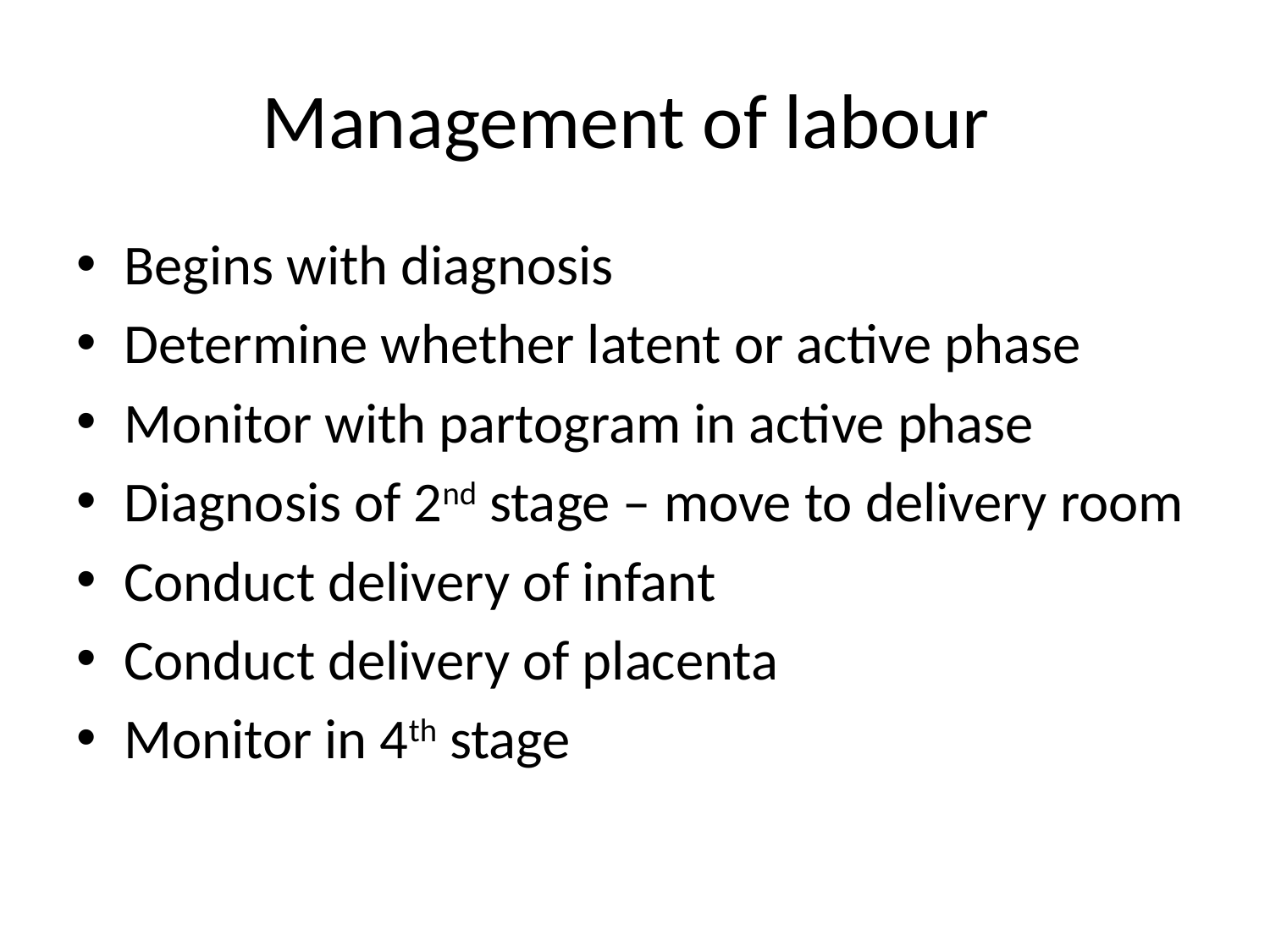

# Management of labour
Begins with diagnosis
Determine whether latent or active phase
Monitor with partogram in active phase
Diagnosis of 2nd stage – move to delivery room
Conduct delivery of infant
Conduct delivery of placenta
Monitor in 4th stage